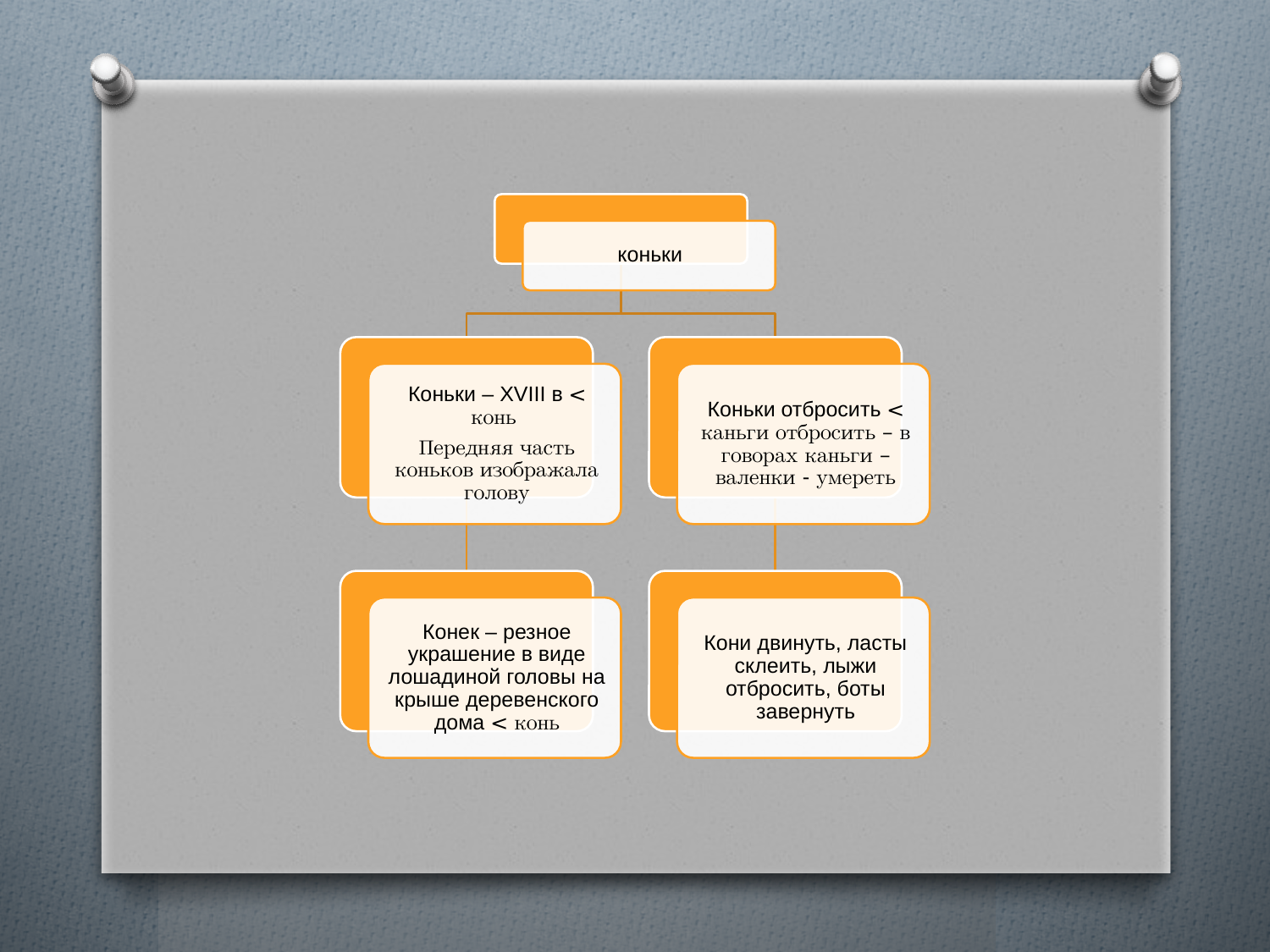

коньки
Коньки – XVIII в < конь
Передняя часть коньков изображала голову
Конек – резное украшение в виде лошадиной головы на крыше деревенского дома < конь
Коньки отбросить < каньги отбросить – в говорах каньги – валенки - умереть
Кони двинуть, ласты склеить, лыжи отбросить, боты завернуть